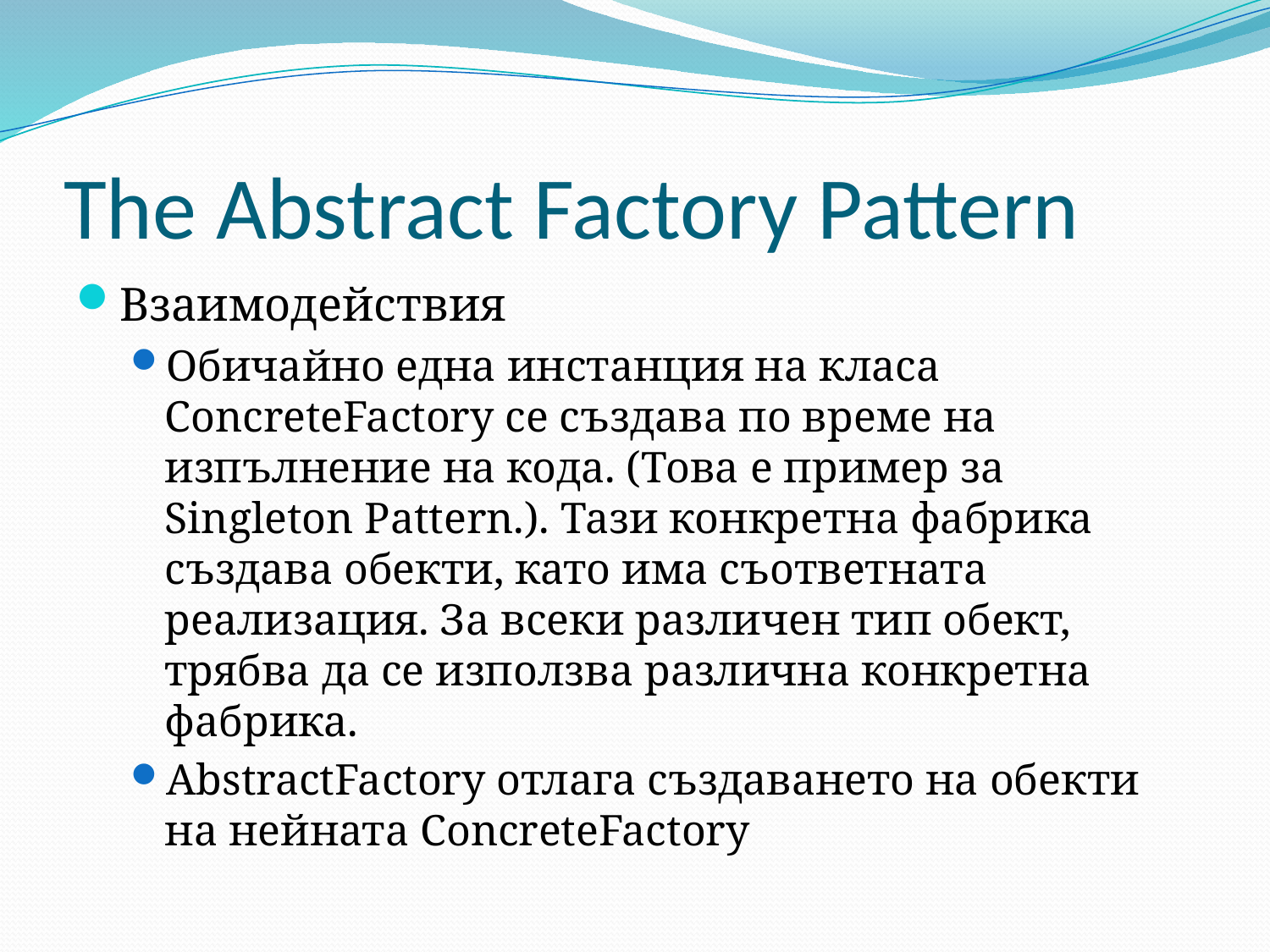

# The Abstract Factory Pattern
Взаимодействия
Обичайно една инстанция на класа ConcreteFactory се създава по време на изпълнение на кода. (Това е пример за Singleton Pattern.). Тази конкретна фабрика създава обекти, като има съответната реализация. За всеки различен тип обект, трябва да се използва различна конкретна фабрика.
AbstractFactory отлага създаването на обекти на нейната ConcreteFactory